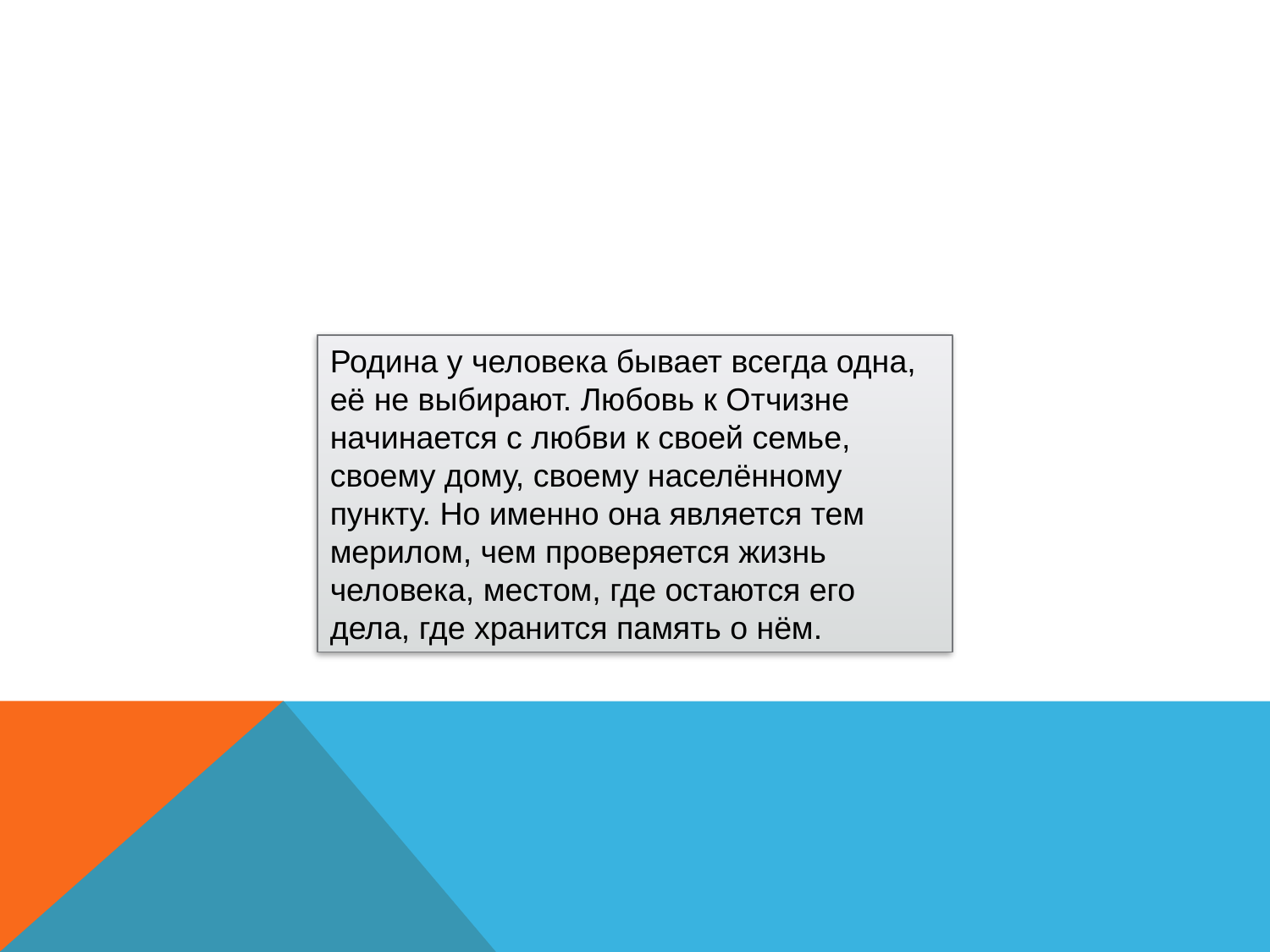

Родина у человека бывает всегда одна, её не выбирают. Любовь к Отчизне начинается с любви к своей семье, своему дому, своему населённому пункту. Но именно она является тем мерилом, чем проверяется жизнь человека, местом, где остаются его дела, где хранится память о нём.